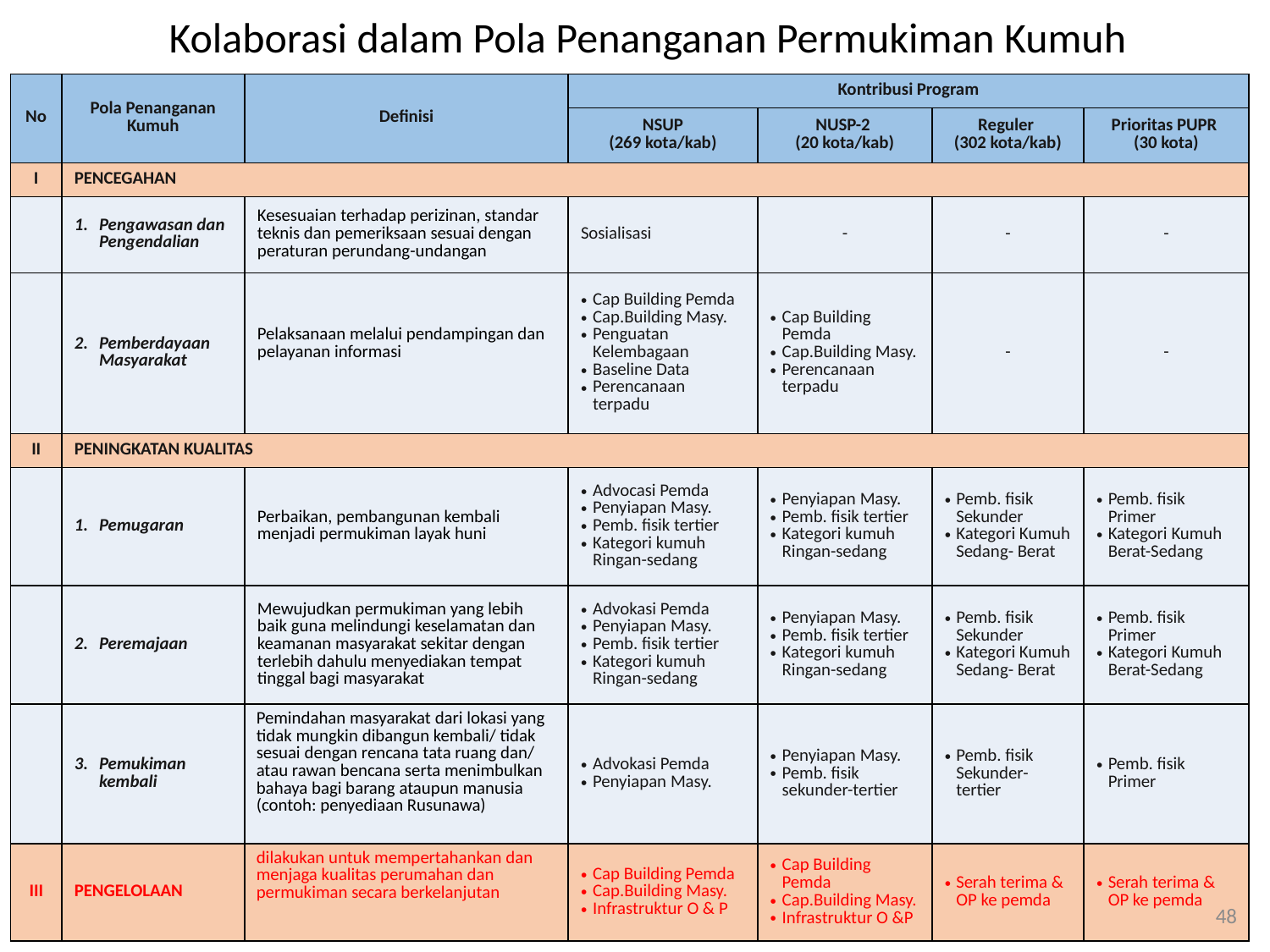

Kolaborasi dalam Pola Penanganan Permukiman Kumuh
#
| No | Pola Penanganan Kumuh | Definisi | Kontribusi Program |  |  |  |
| --- | --- | --- | --- | --- | --- | --- |
|  |  |  | NSUP (269 kota/kab) | NUSP-2 (20 kota/kab) | Reguler (302 kota/kab) | Prioritas PUPR (30 kota) |
| I | PENCEGAHAN |  |  |  |  |  |
|  | Pengawasan dan Pengendalian | Kesesuaian terhadap perizinan, standar teknis dan pemeriksaan sesuai dengan peraturan perundang-undangan | Sosialisasi | - | - | - |
|  | Pemberdayaan Masyarakat | Pelaksanaan melalui pendampingan dan pelayanan informasi | Cap Building Pemda Cap.Building Masy. Penguatan Kelembagaan Baseline Data Perencanaan terpadu | Cap Building Pemda Cap.Building Masy. Perencanaan terpadu | - | - |
| II | PENINGKATAN KUALITAS |  |  |  |  |  |
|  | Pemugaran | Perbaikan, pembangunan kembali menjadi permukiman layak huni | Advocasi Pemda Penyiapan Masy. Pemb. fisik tertier Kategori kumuh Ringan-sedang | Penyiapan Masy. Pemb. fisik tertier Kategori kumuh Ringan-sedang | Pemb. fisik Sekunder Kategori Kumuh Sedang- Berat | Pemb. fisik Primer Kategori Kumuh Berat-Sedang |
|  | Peremajaan | Mewujudkan permukiman yang lebih baik guna melindungi keselamatan dan keamanan masyarakat sekitar dengan terlebih dahulu menyediakan tempat tinggal bagi masyarakat | Advokasi Pemda Penyiapan Masy. Pemb. fisik tertier Kategori kumuh Ringan-sedang | Penyiapan Masy. Pemb. fisik tertier Kategori kumuh Ringan-sedang | Pemb. fisik Sekunder Kategori Kumuh Sedang- Berat | Pemb. fisik Primer Kategori Kumuh Berat-Sedang |
|  | Pemukiman kembali | Pemindahan masyarakat dari lokasi yang tidak mungkin dibangun kembali/ tidak sesuai dengan rencana tata ruang dan/ atau rawan bencana serta menimbulkan bahaya bagi barang ataupun manusia (contoh: penyediaan Rusunawa) | Advokasi Pemda Penyiapan Masy. | Penyiapan Masy. Pemb. fisik sekunder-tertier | Pemb. fisik Sekunder-tertier | Pemb. fisik Primer |
| III | PENGELOLAAN | dilakukan untuk mempertahankan dan menjaga kualitas perumahan dan permukiman secara berkelanjutan | Cap Building Pemda Cap.Building Masy. Infrastruktur O & P | Cap Building Pemda Cap.Building Masy. Infrastruktur O &P | Serah terima & OP ke pemda | Serah terima & OP ke pemda |
48